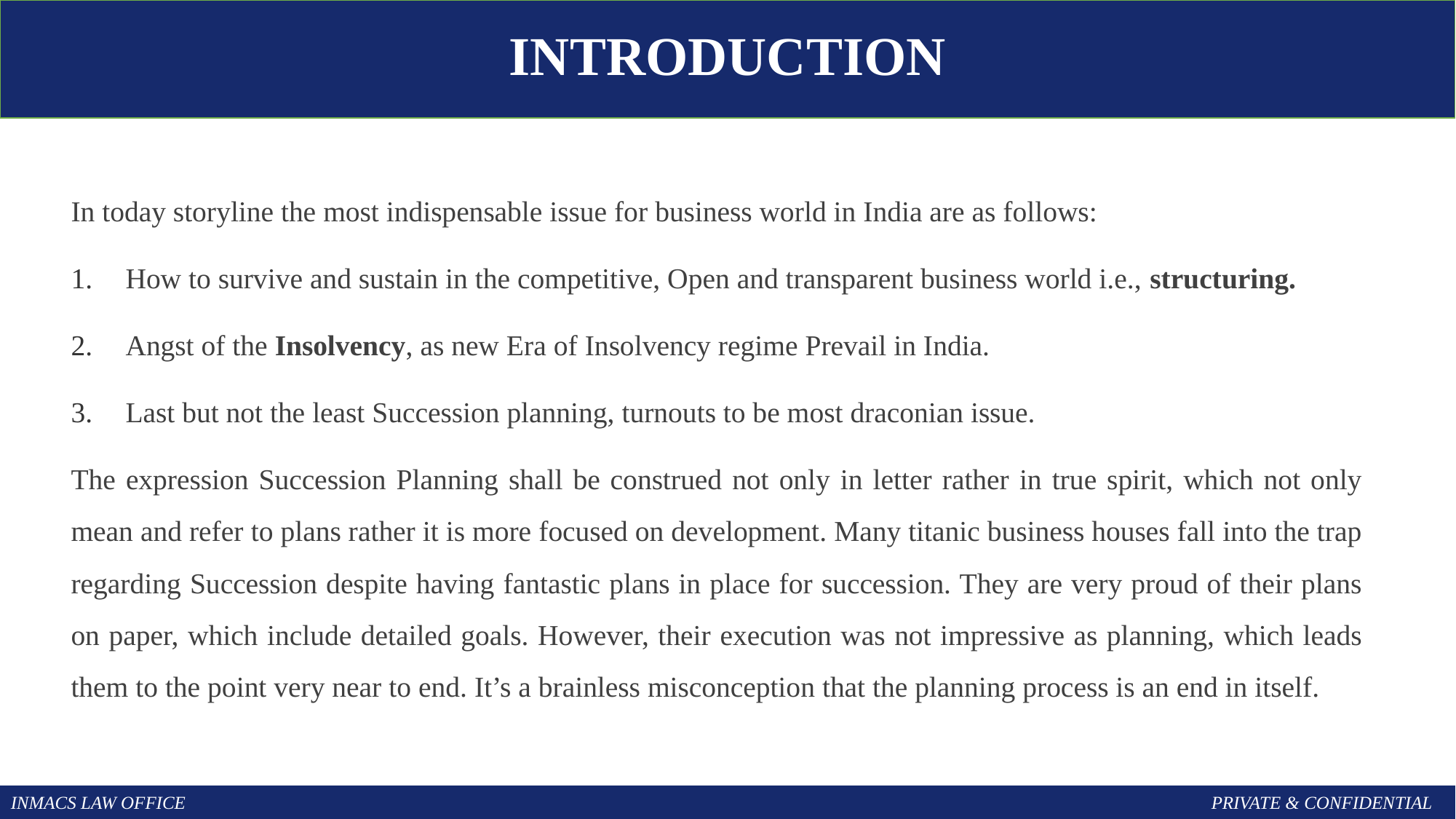

INTRODUCTION
In today storyline the most indispensable issue for business world in India are as follows:
How to survive and sustain in the competitive, Open and transparent business world i.e., structuring.
Angst of the Insolvency, as new Era of Insolvency regime Prevail in India.
Last but not the least Succession planning, turnouts to be most draconian issue.
The expression Succession Planning shall be construed not only in letter rather in true spirit, which not only mean and refer to plans rather it is more focused on development. Many titanic business houses fall into the trap regarding Succession despite having fantastic plans in place for succession. They are very proud of their plans on paper, which include detailed goals. However, their execution was not impressive as planning, which leads them to the point very near to end. It’s a brainless misconception that the planning process is an end in itself.
INMACS LAW OFFICE										PRIVATE & CONFIDENTIAL